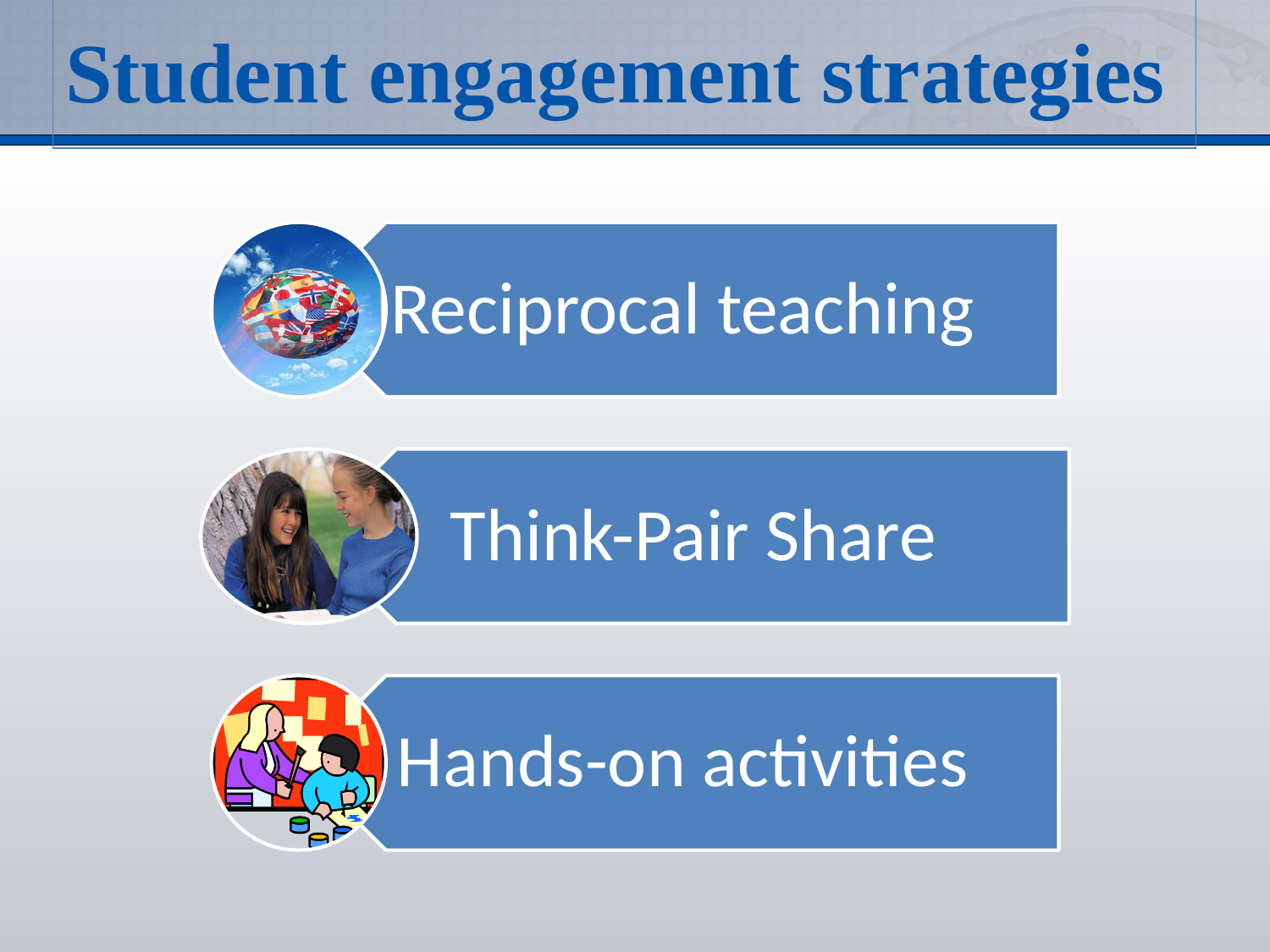

# Student engagement strategies
Reciprocal teaching
Think-Pair Share
Hands-on activities